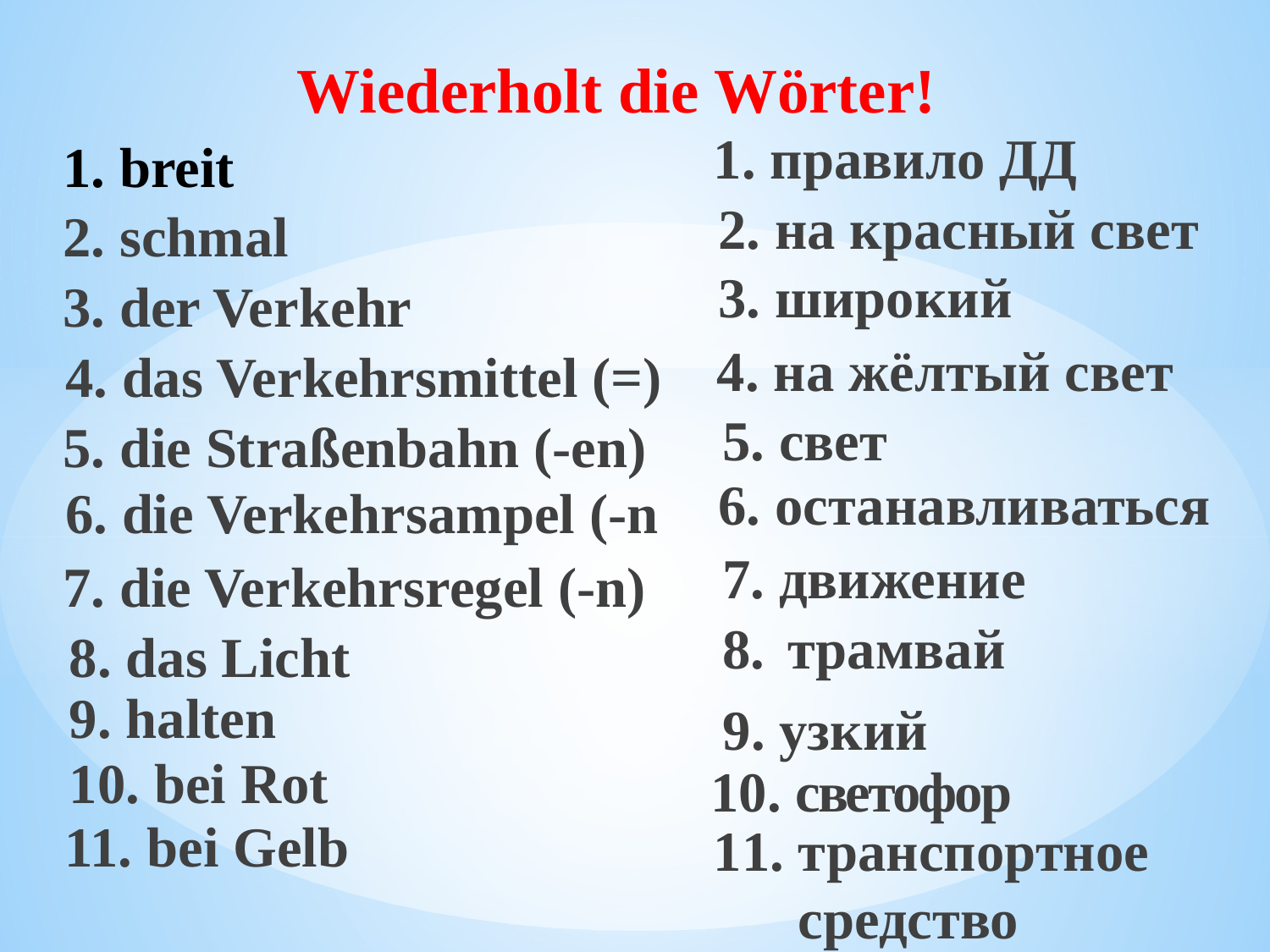

Wiederholt die Wörter!
# 1. breit
1. правило ДД
2. schmal
2. на красный свет
3. широкий
3. der Verkehr
4. das Verkehrsmittel (=)
4. на жёлтый свет
5. die Straßenbahn (-en)
5. свет
6. die Verkehrsampel (-n
6. останавливаться
7. die Verkehrsregel (-n)
7. движение
8. das Licht
8.  трамвай
9. halten
9. узкий
10. bei Rot
10. светофор
11. bei Gelb
11. транспортное
      средство